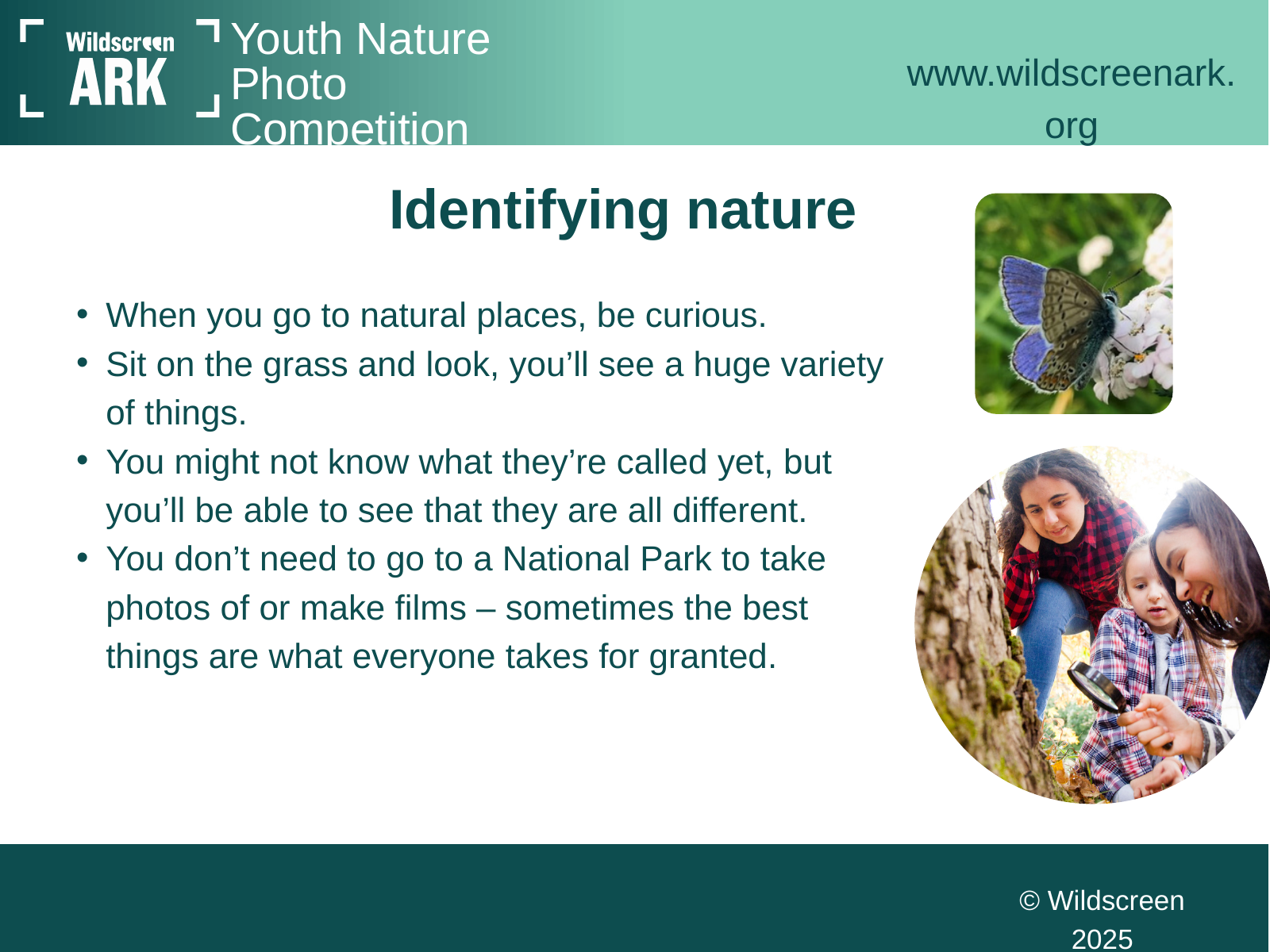

www.wildscreenark.org

Youth Nature Photo Competition
Identifying nature

When you go to natural places, be curious.
Sit on the grass and look, you’ll see a huge variety of things.
You might not know what they’re called yet, but you’ll be able to see that they are all different.
You don’t need to go to a National Park to take photos of or make films – sometimes the best things are what everyone takes for granted.

© Wildscreen 2025